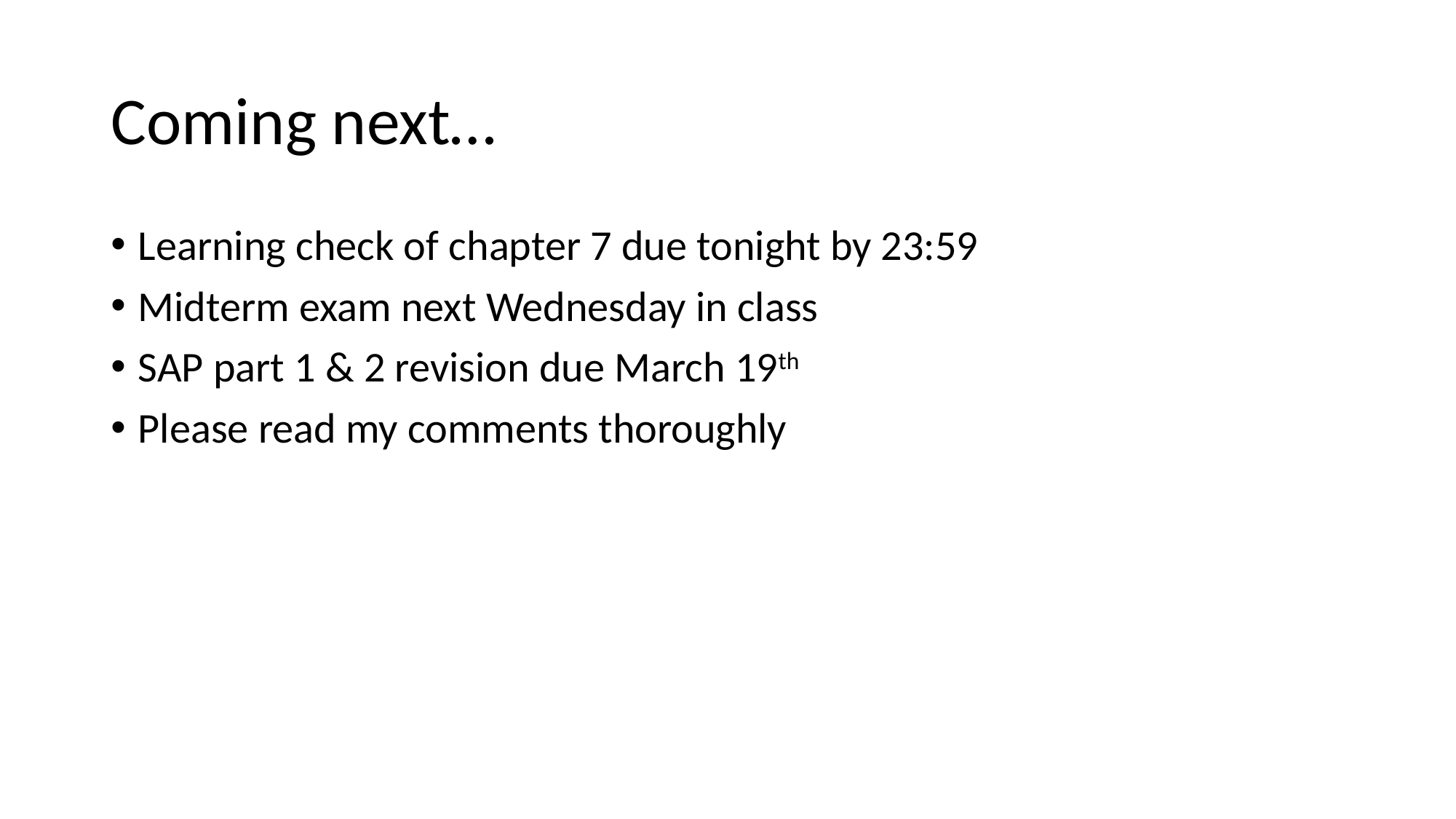

# Coming next…
Learning check of chapter 7 due tonight by 23:59
Midterm exam next Wednesday in class
SAP part 1 & 2 revision due March 19th
Please read my comments thoroughly